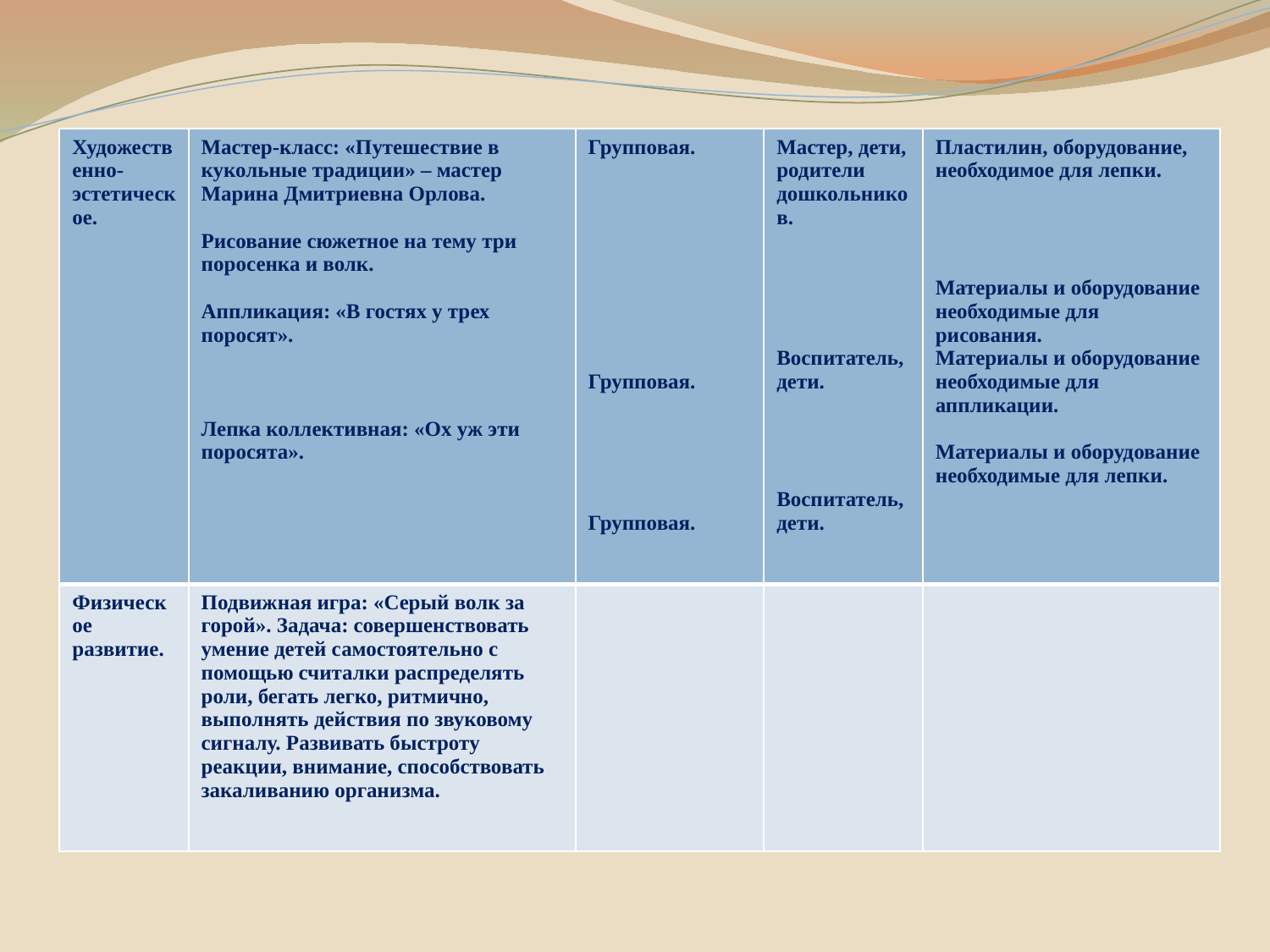

| Художественно-эстетическое. | Мастер-класс: «Путешествие в кукольные традиции» – мастер Марина Дмитриевна Орлова. Рисование сюжетное на тему три поросенка и волк. Аппликация: «В гостях у трех поросят». Лепка коллективная: «Ох уж эти поросята». | Групповая. Групповая. Групповая. | Мастер, дети, родители дошкольников. Воспитатель, дети. Воспитатель, дети. | Пластилин, оборудование, необходимое для лепки. Материалы и оборудование необходимые для рисования. Материалы и оборудование необходимые для аппликации. Материалы и оборудование необходимые для лепки. |
| --- | --- | --- | --- | --- |
| Физическое развитие. | Подвижная игра: «Серый волк за горой». Задача: совершенствовать умение детей самостоятельно с помощью считалки распределять роли, бегать легко, ритмично, выполнять действия по звуковому сигналу. Развивать быстроту реакции, внимание, способствовать закаливанию организма. |  |  |  |